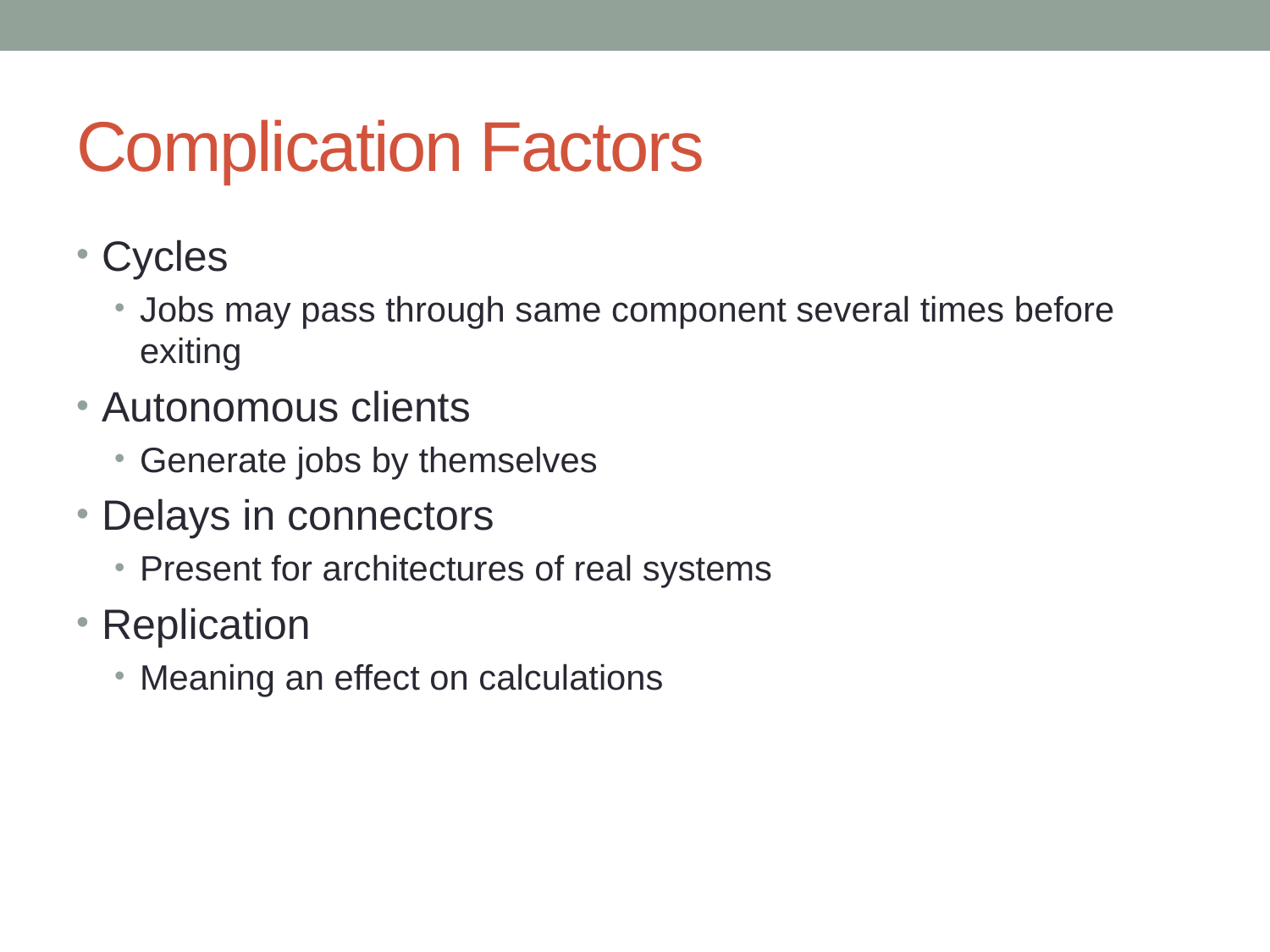

# Complication Factors
Cycles
Jobs may pass through same component several times before exiting
Autonomous clients
Generate jobs by themselves
Delays in connectors
Present for architectures of real systems
Replication
Meaning an effect on calculations